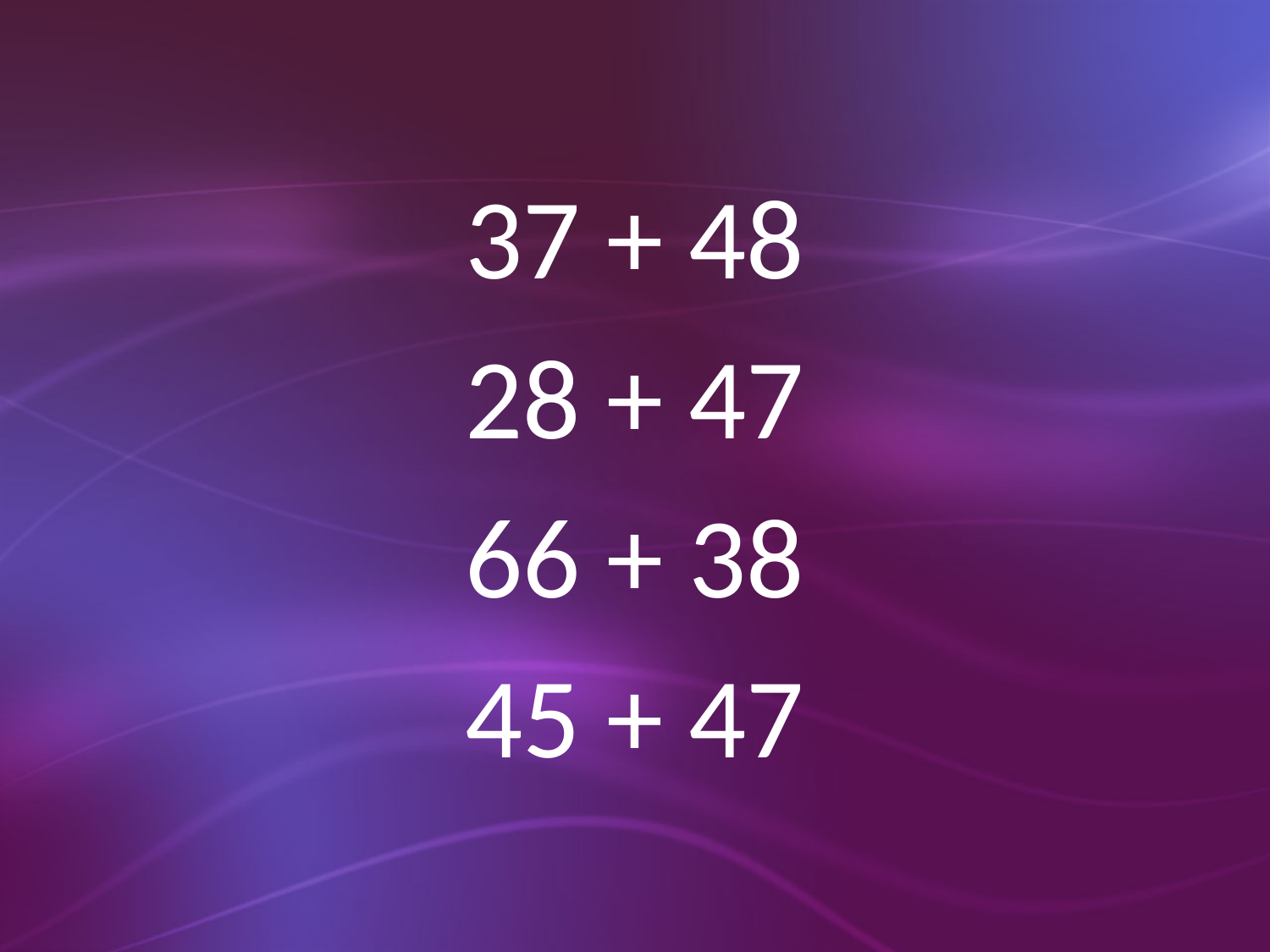

37 + 48
28 + 47
66 + 38
45 + 47